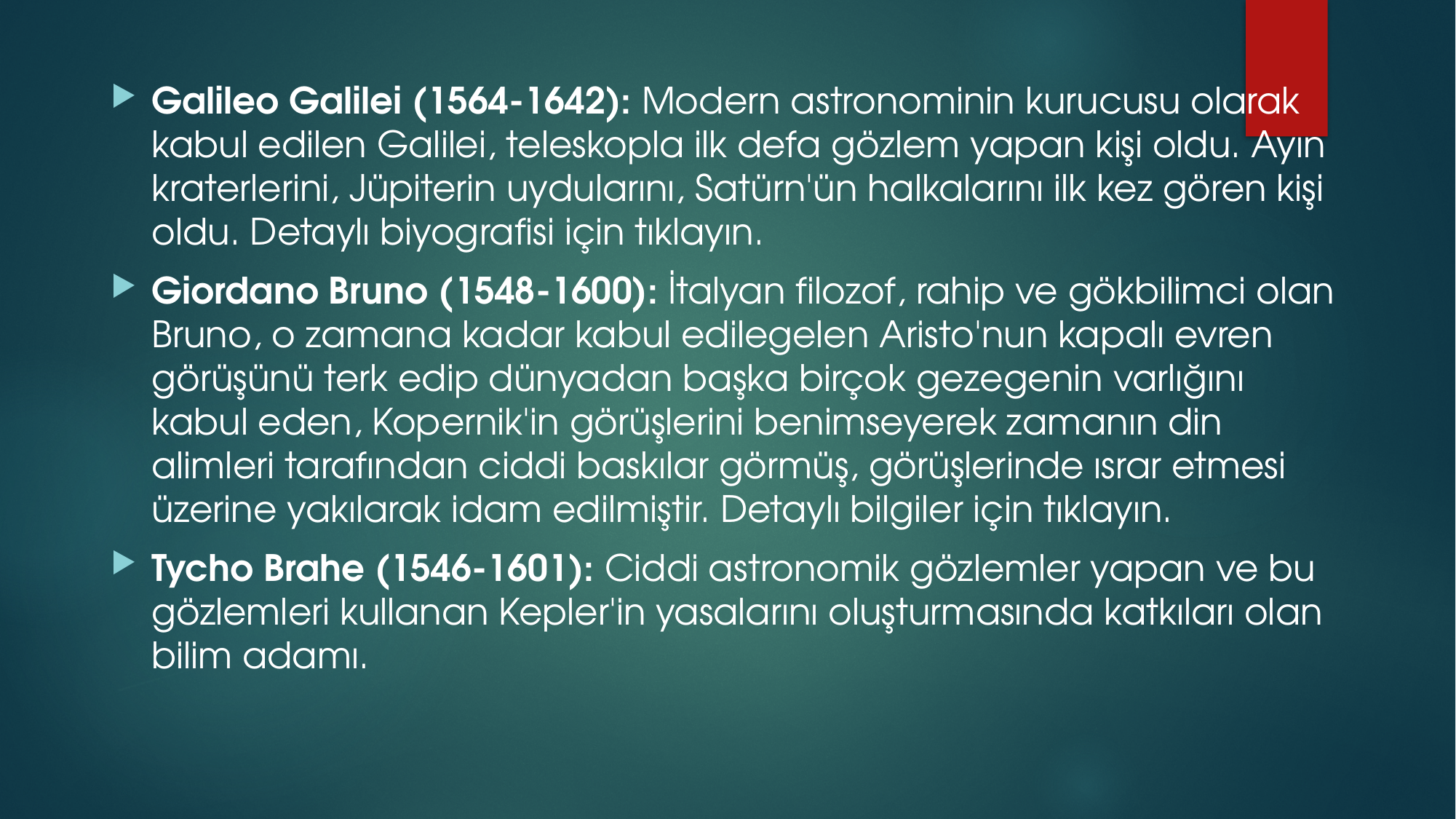

Galileo Galilei (1564-1642): Modern astronominin kurucusu olarak kabul edilen Galilei, teleskopla ilk defa gözlem yapan kişi oldu. Ayın kraterlerini, Jüpiterin uydularını, Satürn'ün halkalarını ilk kez gören kişi oldu. Detaylı biyografisi için tıklayın.
Giordano Bruno (1548-1600): İtalyan filozof, rahip ve gökbilimci olan Bruno, o zamana kadar kabul edilegelen Aristo'nun kapalı evren görüşünü terk edip dünyadan başka birçok gezegenin varlığını kabul eden, Kopernik'in görüşlerini benimseyerek zamanın din alimleri tarafından ciddi baskılar görmüş, görüşlerinde ısrar etmesi üzerine yakılarak idam edilmiştir. Detaylı bilgiler için tıklayın.
Tycho Brahe (1546-1601): Ciddi astronomik gözlemler yapan ve bu gözlemleri kullanan Kepler'in yasalarını oluşturmasında katkıları olan bilim adamı.